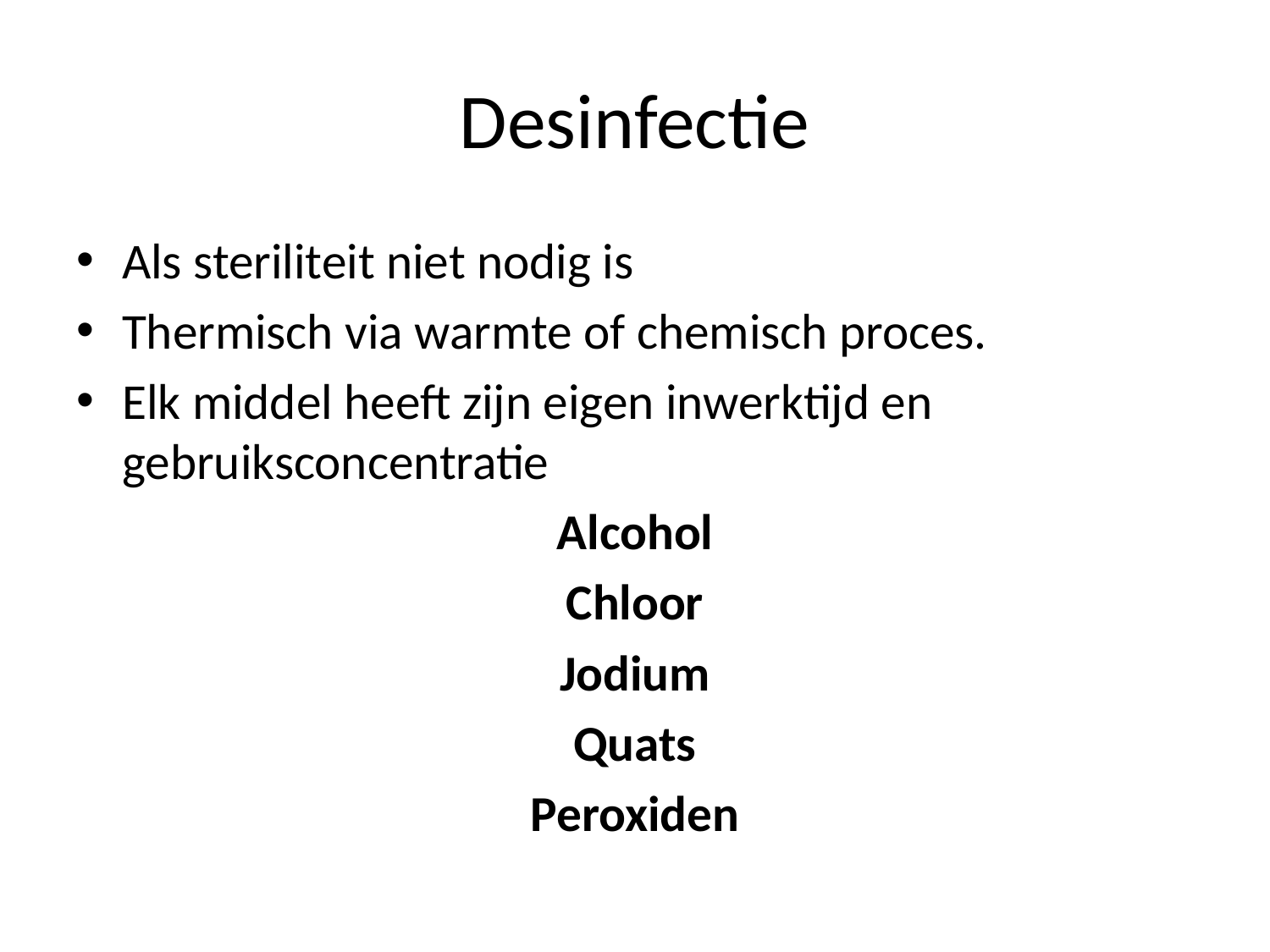

# Desinfectie
Als steriliteit niet nodig is
Thermisch via warmte of chemisch proces.
Elk middel heeft zijn eigen inwerktijd en gebruiksconcentratie
Alcohol
Chloor
Jodium
Quats
Peroxiden